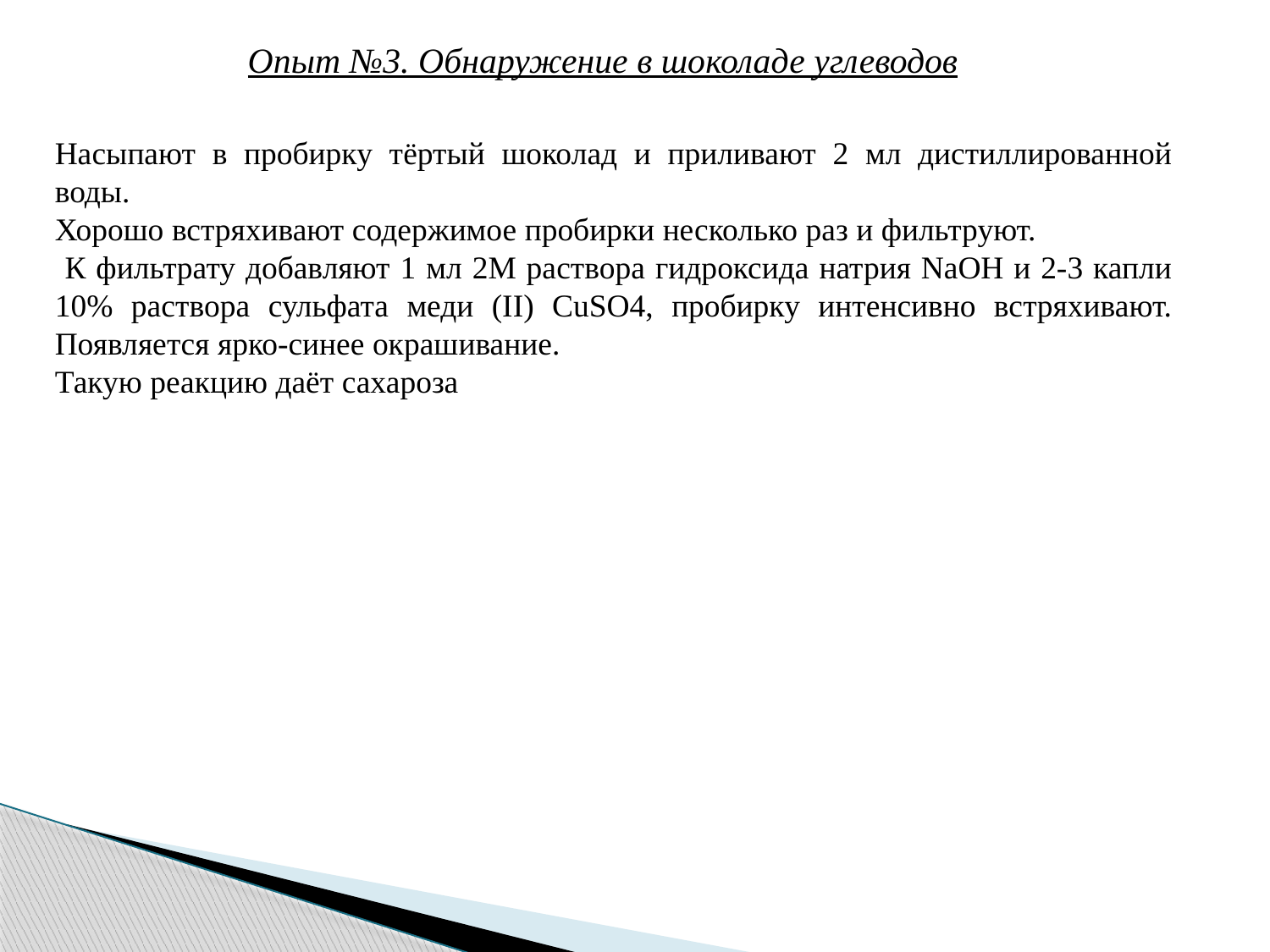

Опыт №3. Обнаружение в шоколаде углеводов
Насыпают в пробирку тёртый шоколад и приливают 2 мл дистиллированной воды.
Хорошо встряхивают содержимое пробирки несколько раз и фильтруют.
 К фильтрату добавляют 1 мл 2М раствора гидроксида натрия NaOH и 2-3 капли 10% раствора сульфата меди (II) CuSO4, пробирку интенсивно встряхивают. Появляется ярко-синее окрашивание.
Такую реакцию даёт сахароза